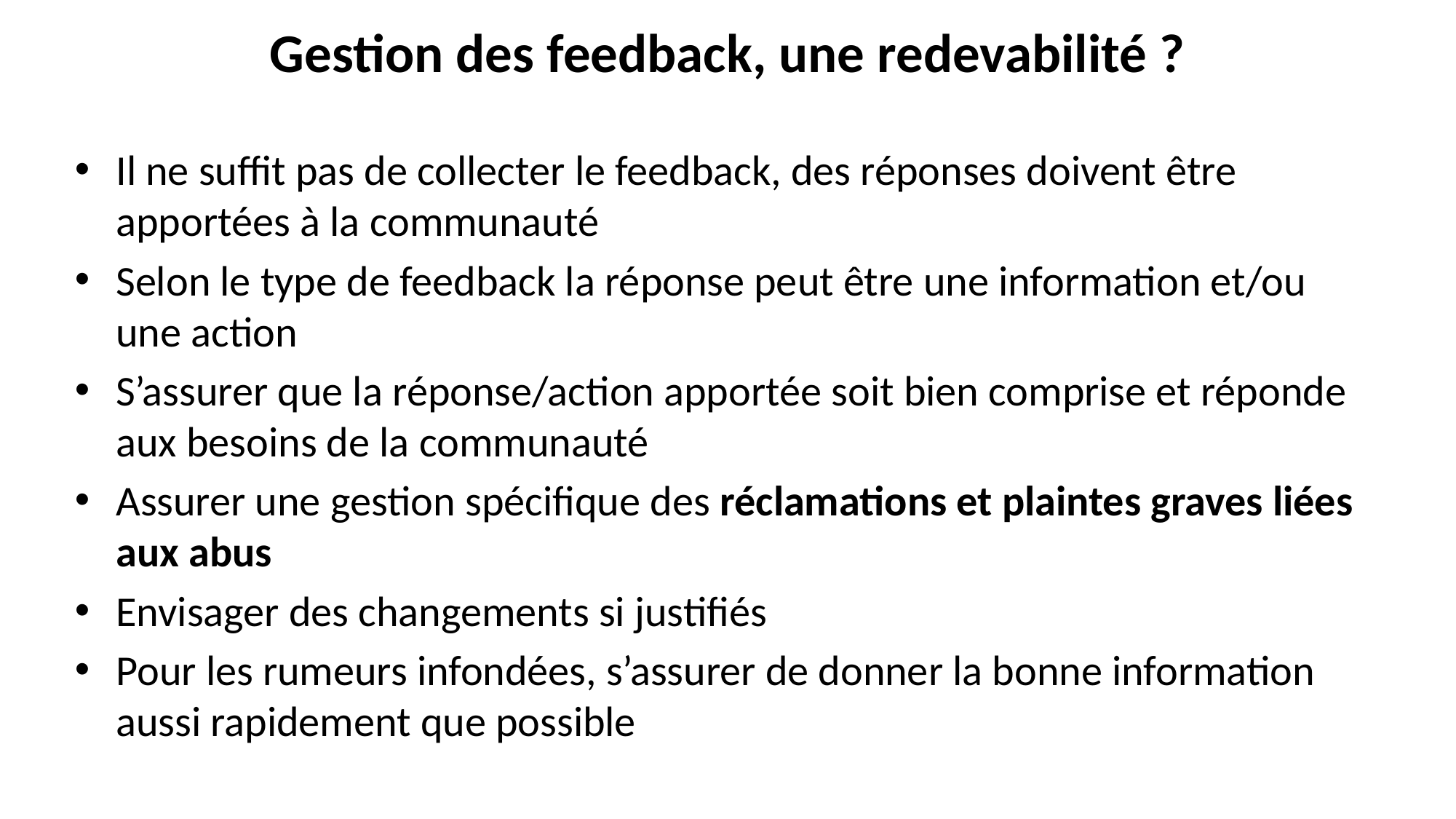

# Gestion des feedback, une redevabilité ?
Il ne suffit pas de collecter le feedback, des réponses doivent être apportées à la communauté
Selon le type de feedback la réponse peut être une information et/ou une action
S’assurer que la réponse/action apportée soit bien comprise et réponde aux besoins de la communauté
Assurer une gestion spécifique des réclamations et plaintes graves liées aux abus
Envisager des changements si justifiés
Pour les rumeurs infondées, s’assurer de donner la bonne information aussi rapidement que possible